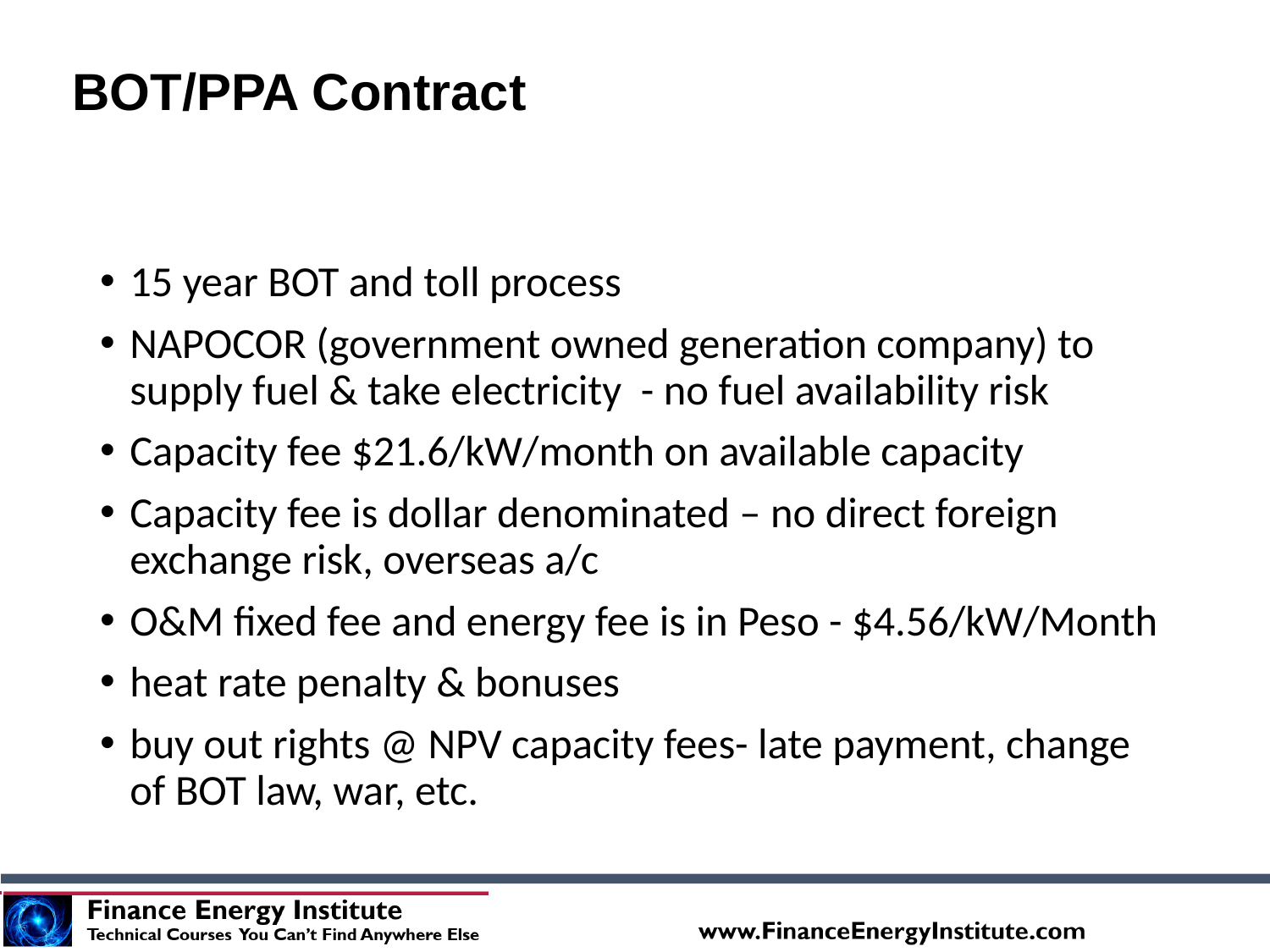

# BOT/PPA Contract
15 year BOT and toll process
NAPOCOR (government owned generation company) to supply fuel & take electricity  - no fuel availability risk
Capacity fee $21.6/kW/month on available capacity
Capacity fee is dollar denominated – no direct foreign exchange risk, overseas a/c
O&M fixed fee and energy fee is in Peso - $4.56/kW/Month
heat rate penalty & bonuses
buy out rights @ NPV capacity fees- late payment, change of BOT law, war, etc.